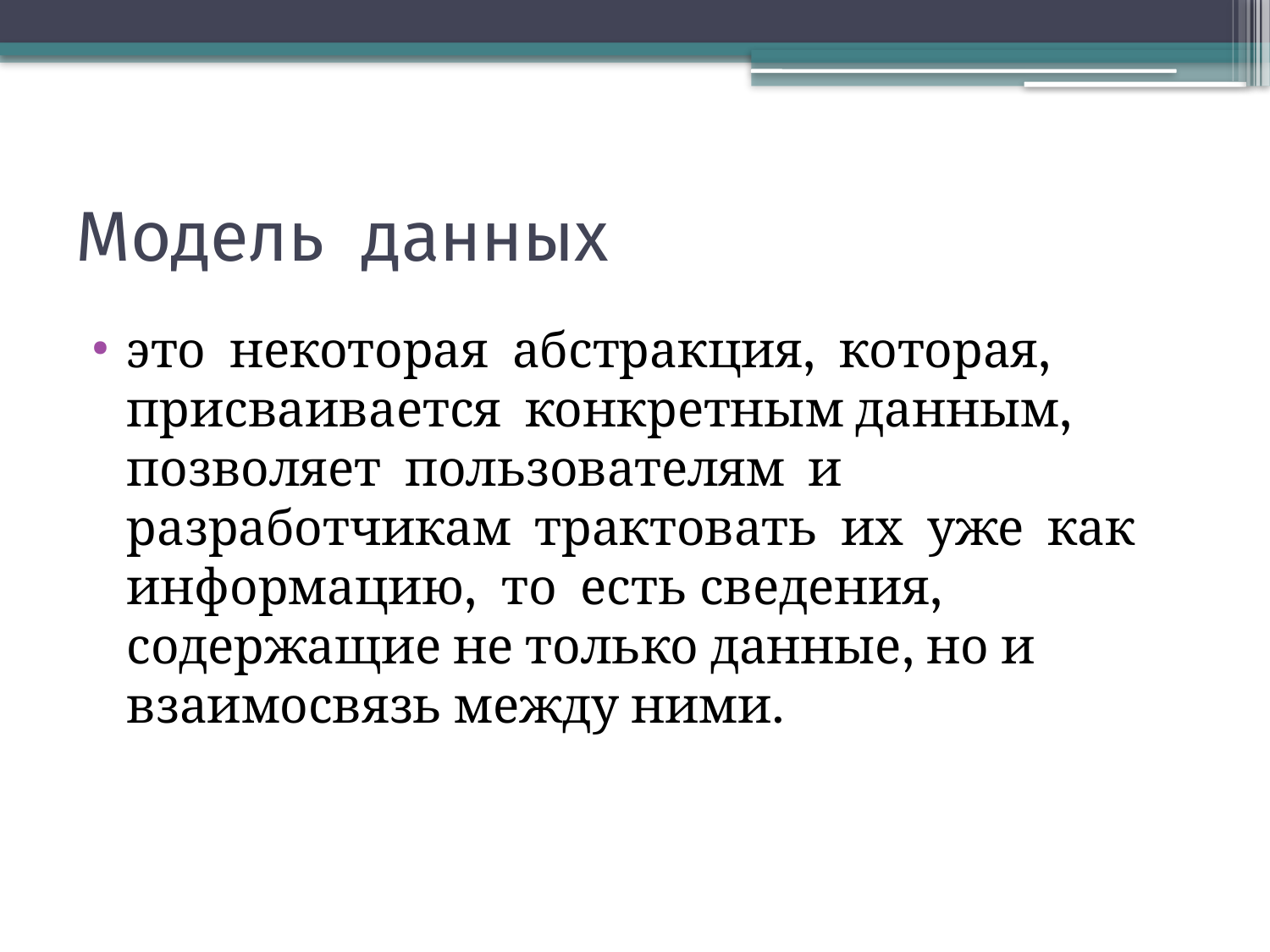

# Модель  данных
это  некоторая  абстракция,  которая,  присваивается  конкретным данным,  позволяет  пользователям  и  разработчикам  трактовать  их  уже  как  информацию,  то  есть сведения, содержащие не только данные, но и взаимосвязь между ними.